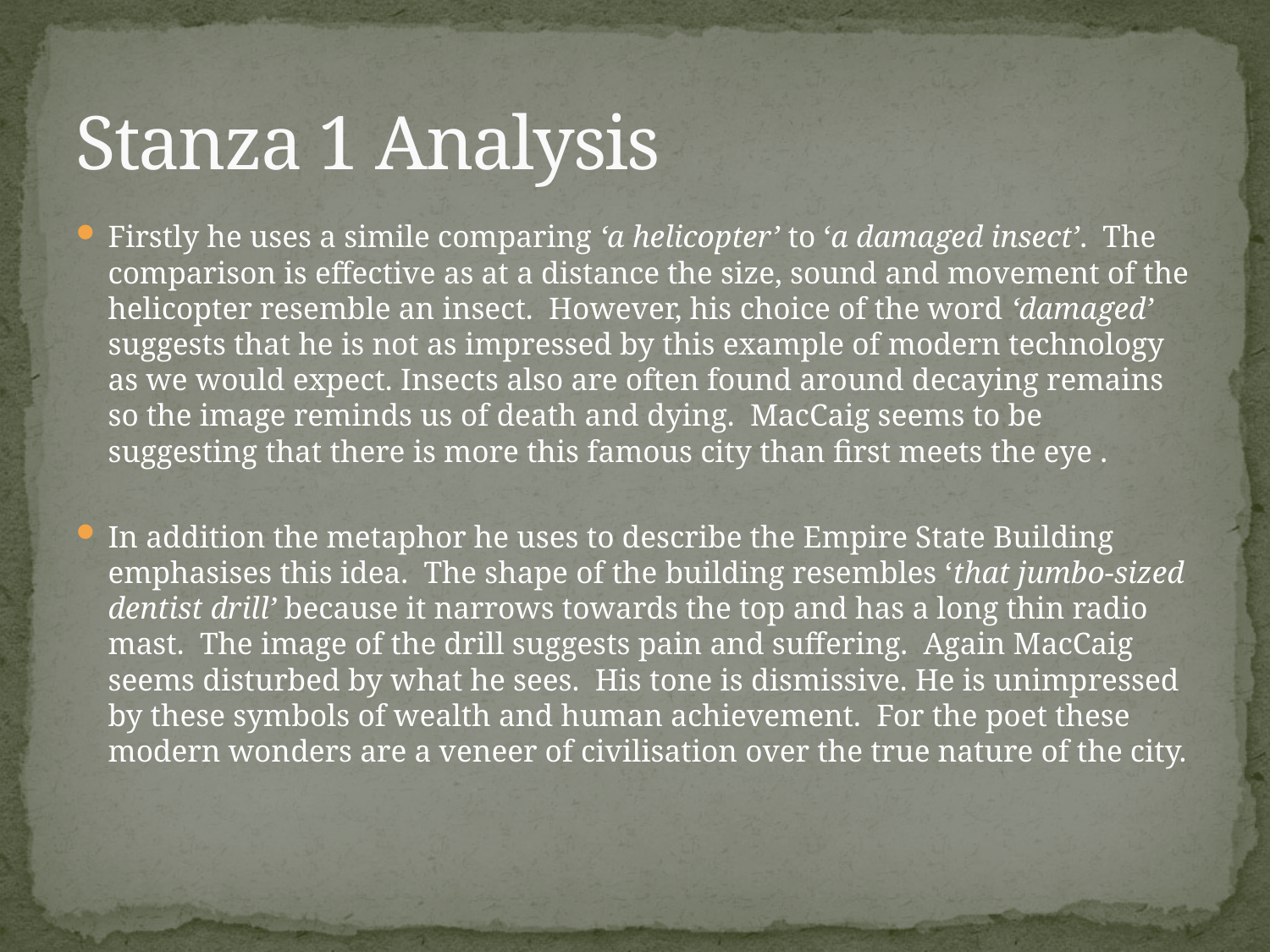

# Stanza 1 Analysis
Firstly he uses a simile comparing ‘a helicopter’ to ‘a damaged insect’.  The comparison is effective as at a distance the size, sound and movement of the helicopter resemble an insect.  However, his choice of the word ‘damaged’ suggests that he is not as impressed by this example of modern technology as we would expect. Insects also are often found around decaying remains so the image reminds us of death and dying.  MacCaig seems to be suggesting that there is more this famous city than first meets the eye .

In addition the metaphor he uses to describe the Empire State Building emphasises this idea.  The shape of the building resembles ‘that jumbo-sized dentist drill’ because it narrows towards the top and has a long thin radio mast.  The image of the drill suggests pain and suffering.  Again MacCaig seems disturbed by what he sees.  His tone is dismissive. He is unimpressed by these symbols of wealth and human achievement.  For the poet these modern wonders are a veneer of civilisation over the true nature of the city.